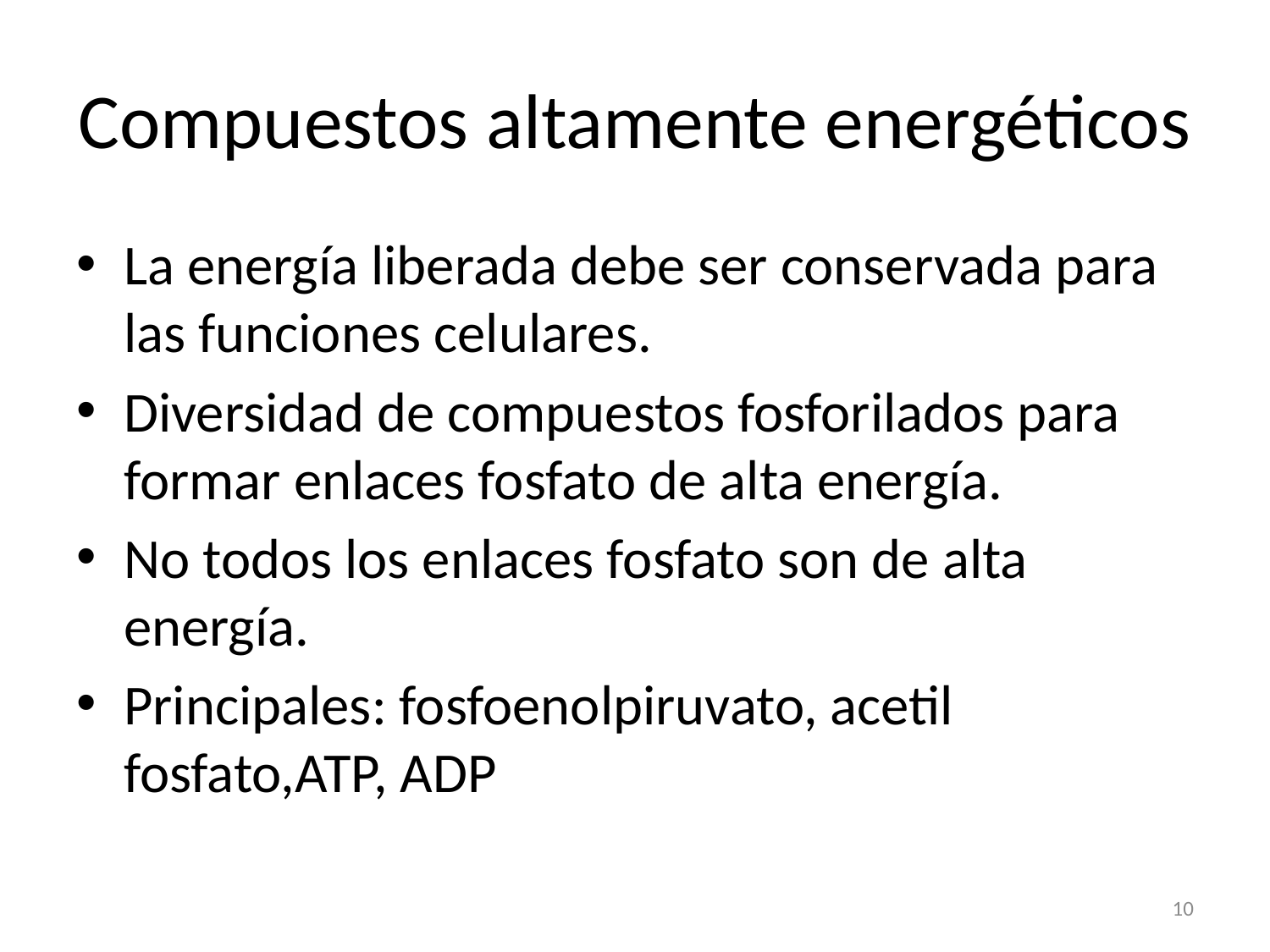

# Compuestos altamente energéticos
La energía liberada debe ser conservada para las funciones celulares.
Diversidad de compuestos fosforilados para formar enlaces fosfato de alta energía.
No todos los enlaces fosfato son de alta energía.
Principales: fosfoenolpiruvato, acetil fosfato,ATP, ADP
10